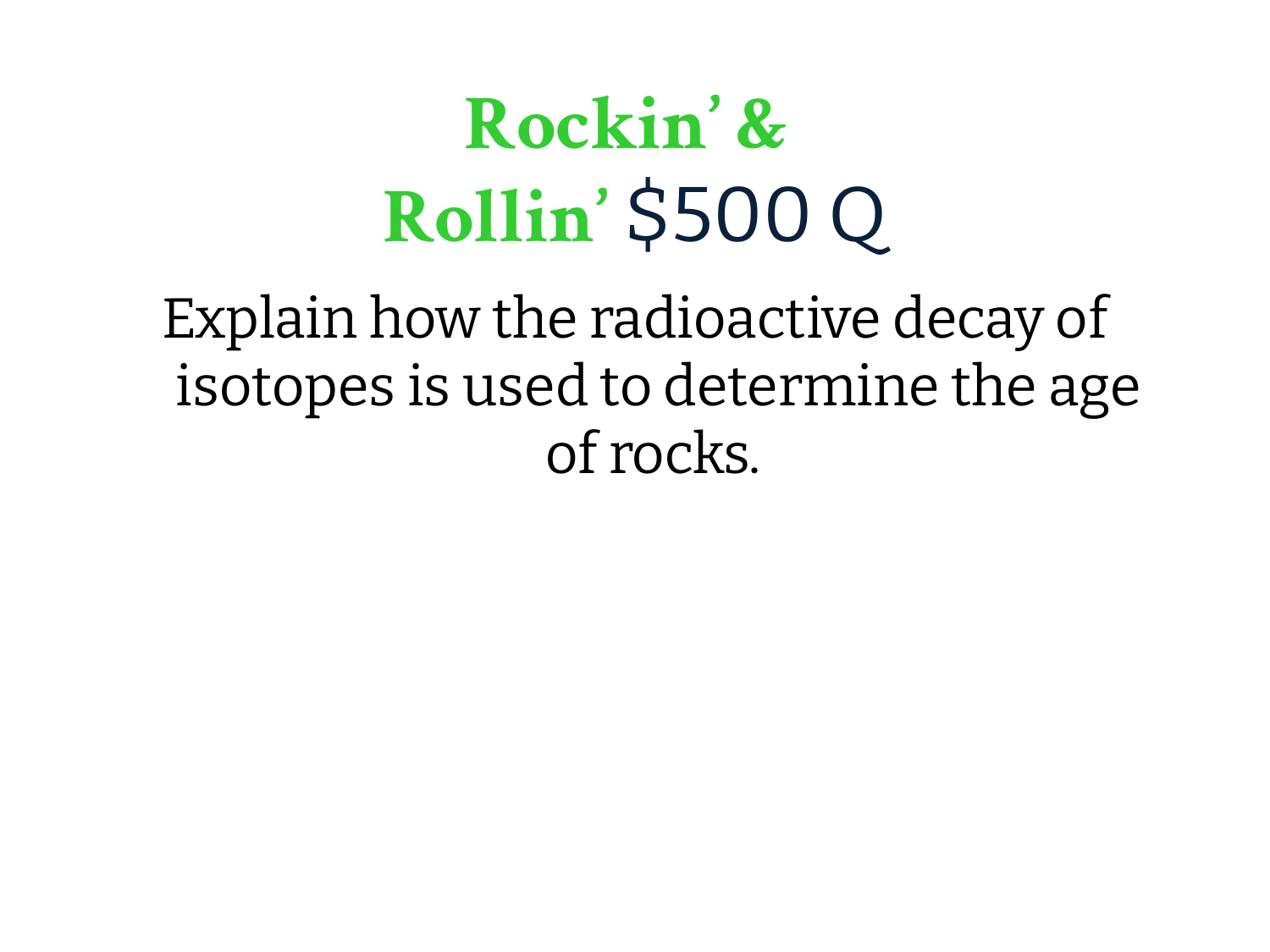

# Rockin’ & Rollin’ $500 Q
Explain how the radioactive decay of isotopes is used to determine the age of rocks.